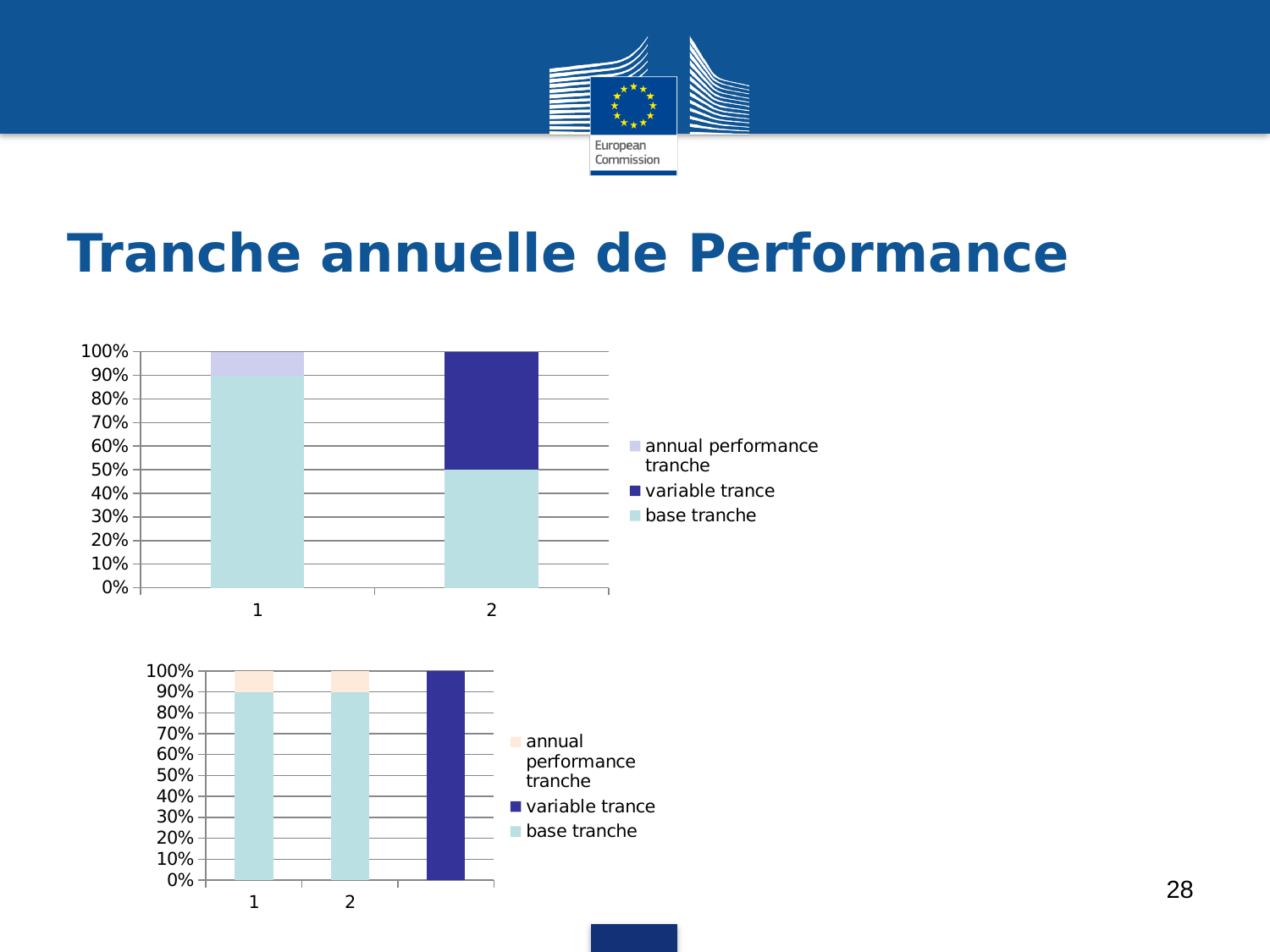

# Tranche annuelle de Performance

### Chart

| Category | base tranche | variable trance | annual performance tranche |
|---|---|---|---|

### Chart

| Category | base tranche | variable trance | annual performance tranche |
|---|---|---|---|
28